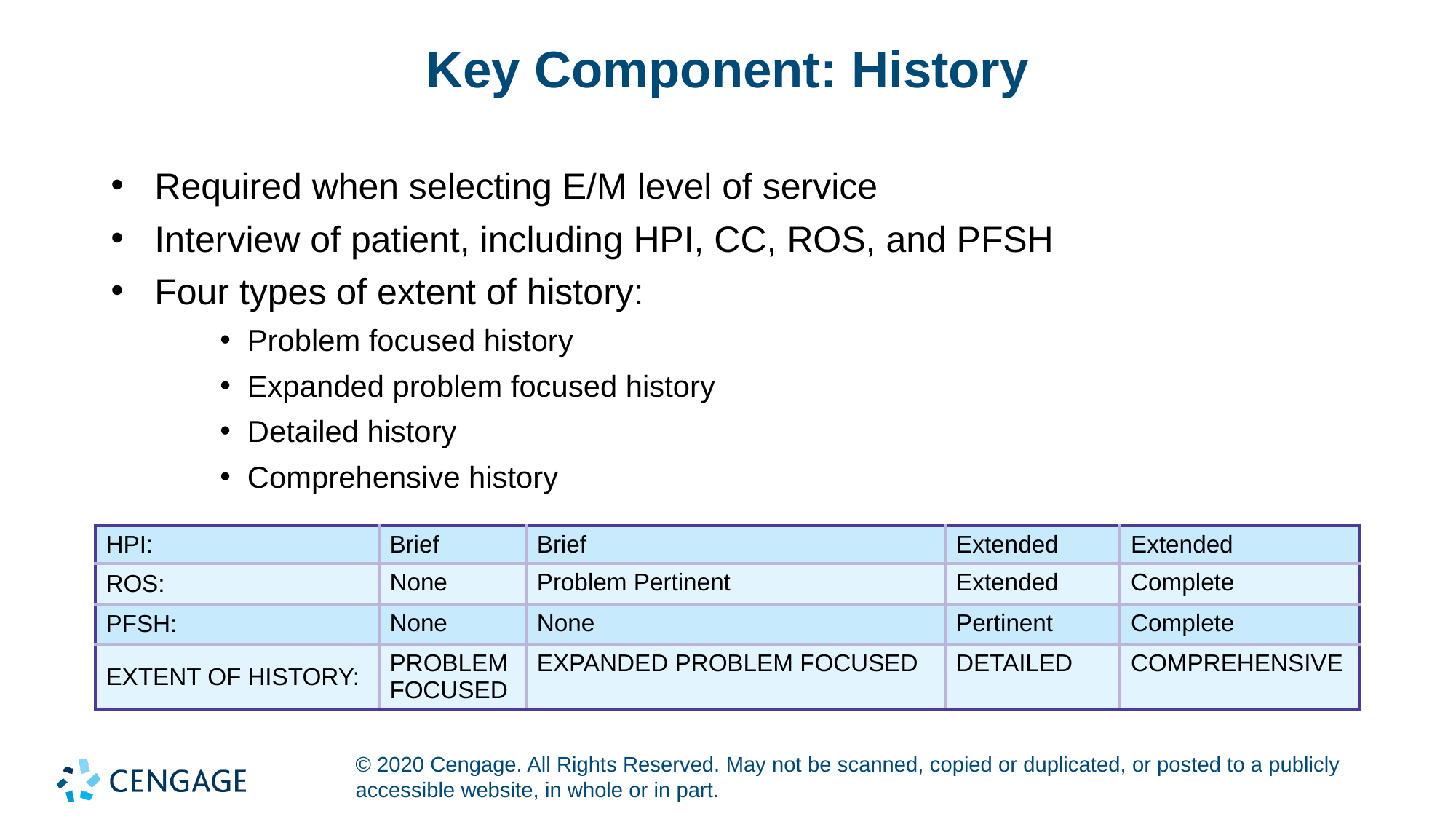

# Key Component: History
Required when selecting E/M level of service
Interview of patient, including HPI, CC, ROS, and PFSH
Four types of extent of history:
Problem focused history
Expanded problem focused history
Detailed history
Comprehensive history
| HPI: | Brief | Brief | Extended | Extended |
| --- | --- | --- | --- | --- |
| ROS: | None | Problem Pertinent | Extended | Complete |
| PFSH: | None | None | Pertinent | Complete |
| EXTENT OF HISTORY: | PROBLEM FOCUSED | EXPANDED PROBLEM FOCUSED | DETAILED | COMPREHENSIVE |